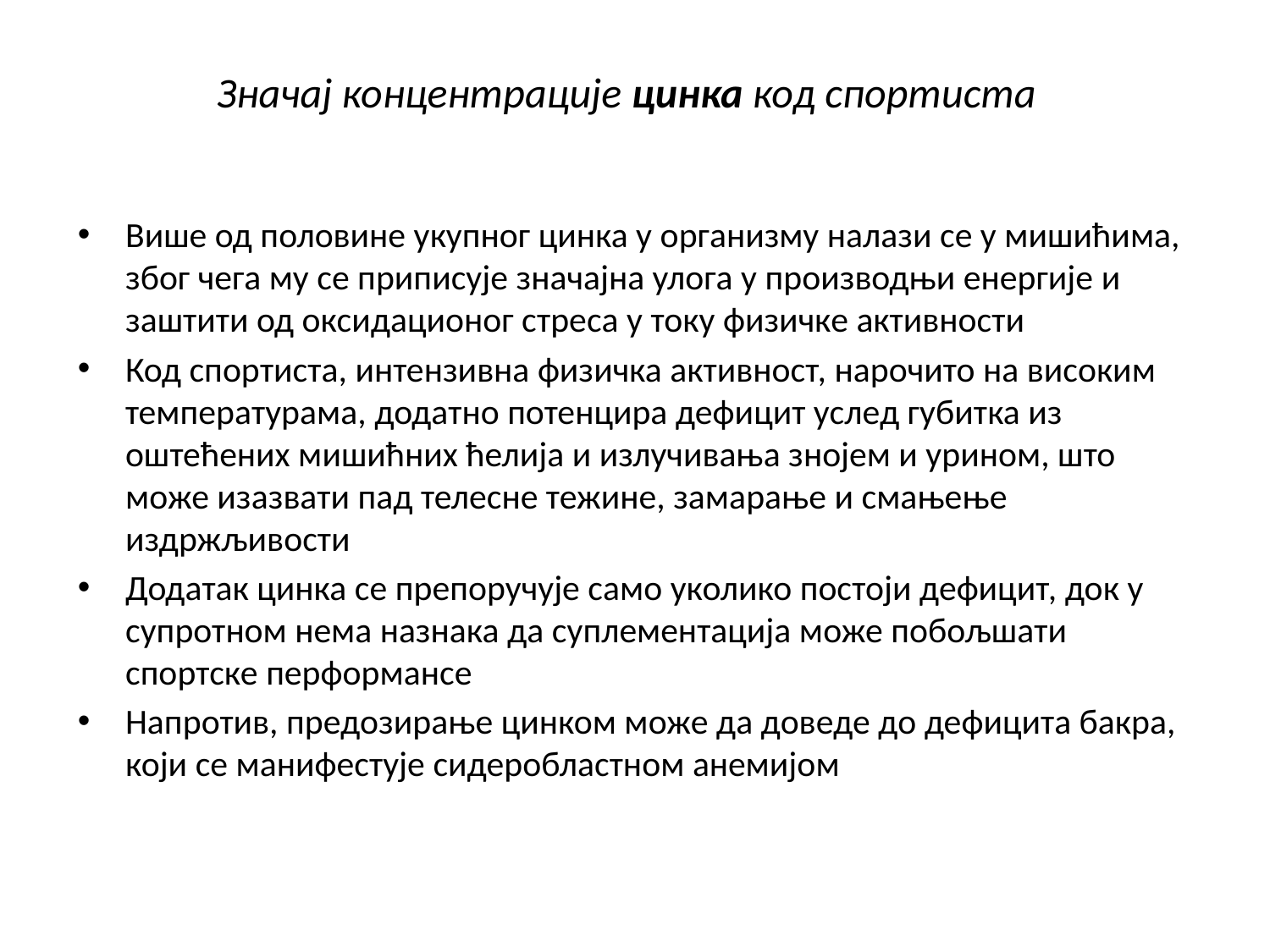

# Значај концентрације цинка код спортиста
Више од половине укупног цинка у организму налази се у мишићима, због чега му се приписује значајна улога у производњи енергије и заштити од оксидационог стреса у току физичке активности
Код спортиста, интензивна физичка активност, нарочито на високим температурама, додатно потенцира дефицит услед губитка из оштећених мишићних ћелија и излучивања знојем и урином, што може изазвати пад телесне тежине, замарање и смањење издржљивости
Додатак цинка се препоручује само уколико постоји дефицит, док у супротном нема назнака да суплементација може побољшати спортске перформансе
Напротив, предозирање цинком може да доведе до дефицита бакра, који се манифестује сидеробластном анемијом